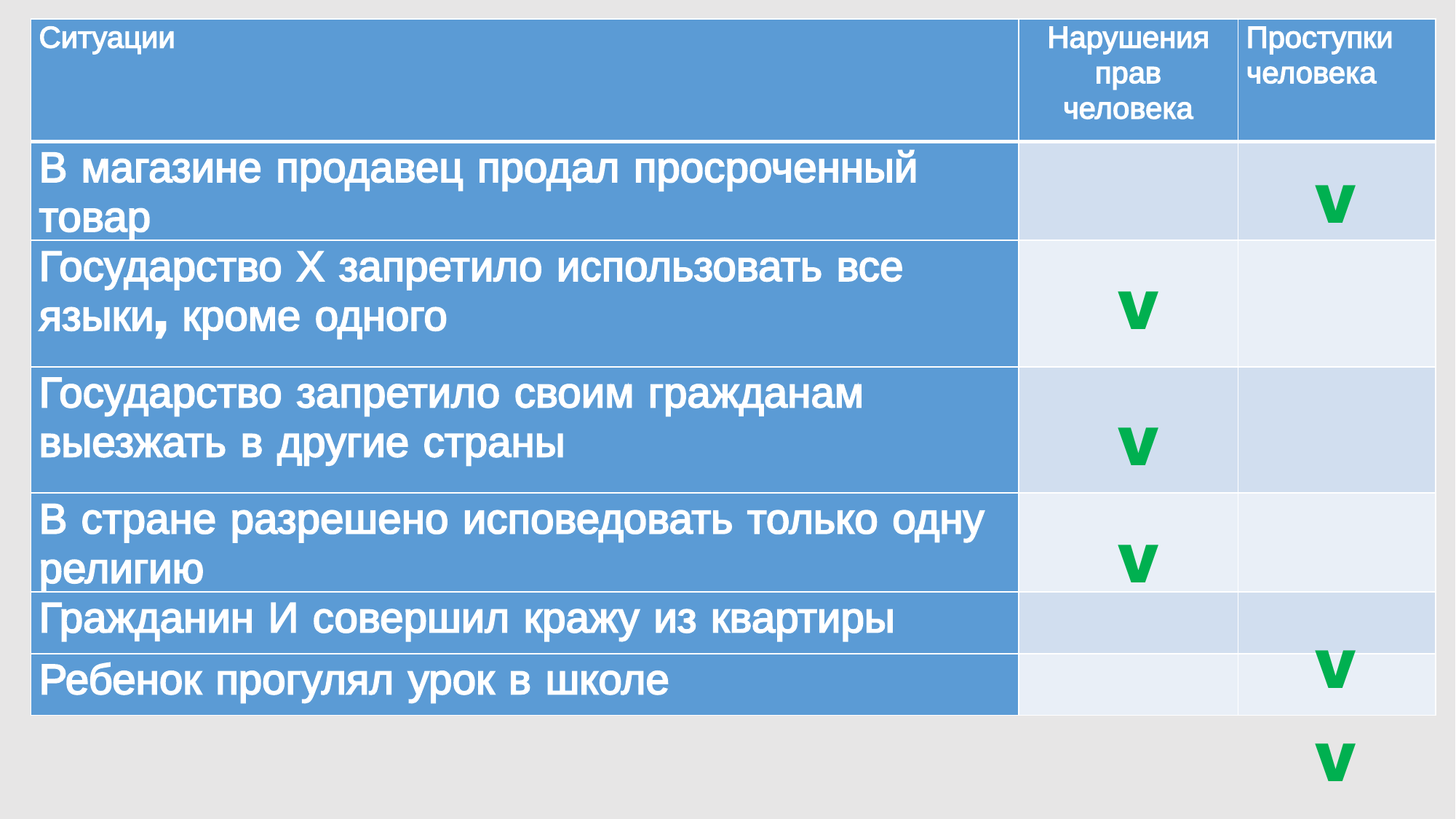

| Ситуации | Нарушения прав человека | Проступки человека |
| --- | --- | --- |
| В магазине продавец продал просроченный товар |  |  |
| Государство Х запретило использовать все языки, кроме одного |  |  |
| Государство запретило своим гражданам выезжать в другие страны |  |  |
| В стране разрешено исповедовать только одну религию |  |  |
| Гражданин И совершил кражу из квартиры |  |  |
| Ребенок прогулял урок в школе |  |  |
V
V
V
V
V
V